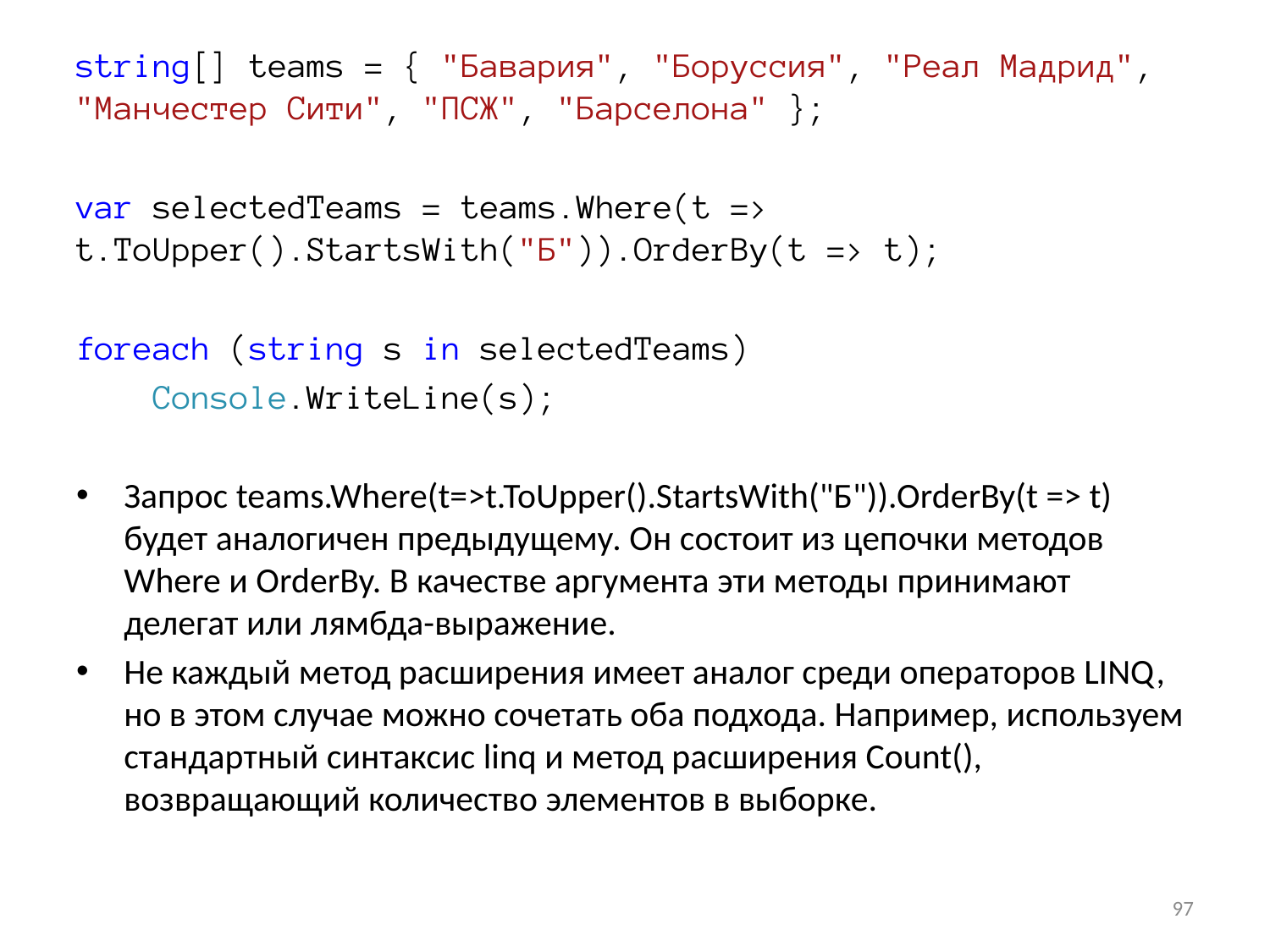

string[] teams = { "Бавария", "Боруссия", "Реал Мадрид", "Манчестер Сити", "ПСЖ", "Барселона" };

var selectedTeams = teams.Where(t => t.ToUpper().StartsWith("Б")).OrderBy(t => t);

foreach (string s in selectedTeams)
    Console.WriteLine(s);

Запрос teams.Where(t=>t.ToUpper().StartsWith("Б")).OrderBy(t => t) будет аналогичен предыдущему. Он состоит из цепочки методов Where и OrderBy. В качестве аргумента эти методы принимают делегат или лямбда-выражение.
Не каждый метод расширения имеет аналог среди операторов LINQ, но в этом случае можно сочетать оба подхода. Например, используем стандартный синтаксис linq и метод расширения Count(), возвращающий количество элементов в выборке.
97